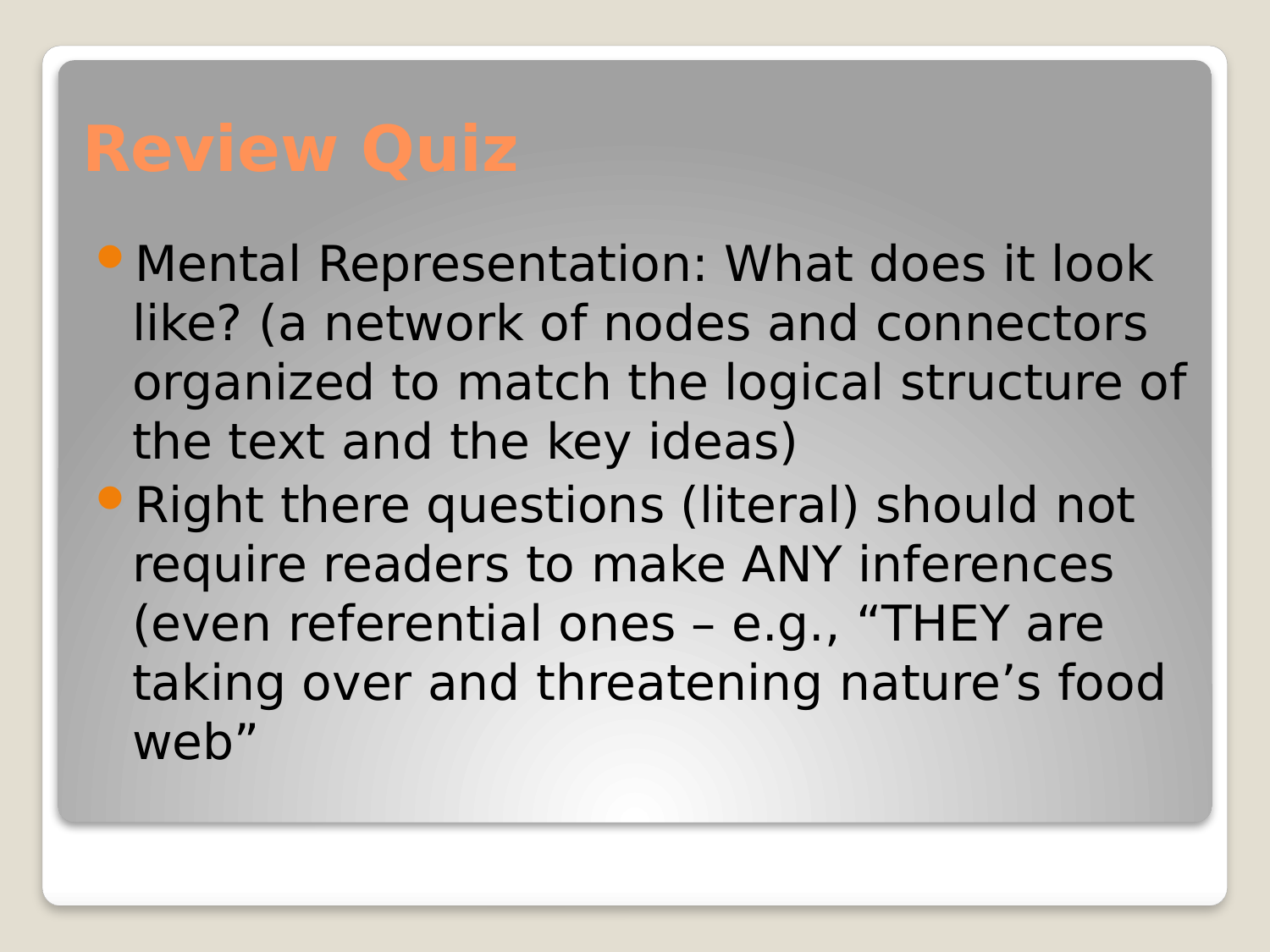

# Review Quiz
Mental Representation: What does it look like? (a network of nodes and connectors organized to match the logical structure of the text and the key ideas)
Right there questions (literal) should not require readers to make ANY inferences (even referential ones – e.g., “THEY are taking over and threatening nature’s food web”